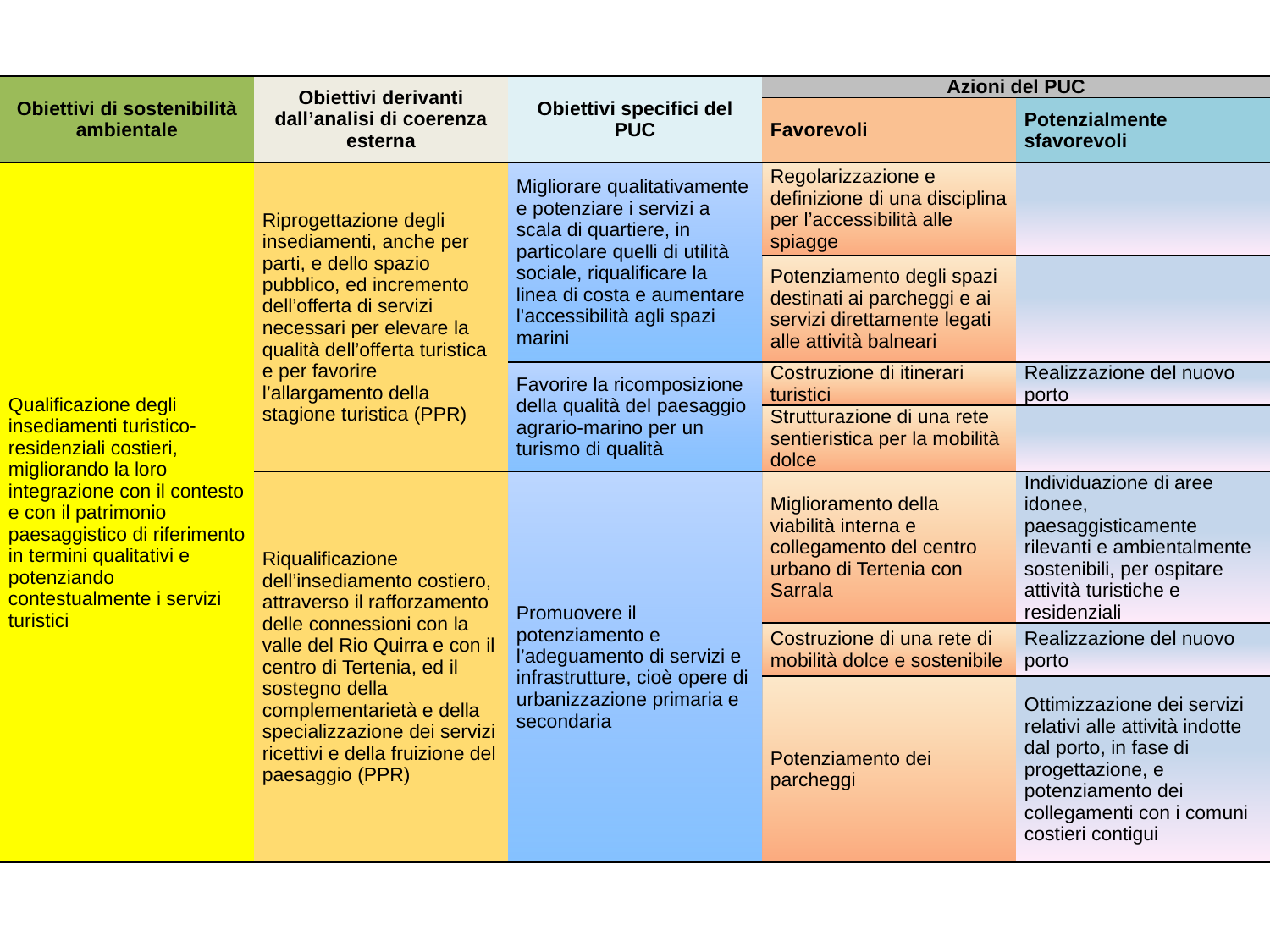

| Obiettivi di sostenibilità ambientale | Obiettivi derivanti dall’analisi di coerenza esterna | Obiettivi specifici del PUC | Azioni del PUC |  |
| --- | --- | --- | --- | --- |
|  |  |  | Favorevoli | Potenzialmente sfavorevoli |
| Qualificazione degli insediamenti turistico-residenziali costieri, migliorando la loro integrazione con il contesto e con il patrimonio paesaggistico di riferimento in termini qualitativi e potenziando contestualmente i servizi turistici | Riprogettazione degli insediamenti, anche per parti, e dello spazio pubblico, ed incremento dell’offerta di servizi necessari per elevare la qualità dell’offerta turistica e per favorire l’allargamento della stagione turistica (PPR) | Migliorare qualitativamente e potenziare i servizi a scala di quartiere, in particolare quelli di utilità sociale, riqualificare la linea di costa e aumentare l'accessibilità agli spazi marini | Regolarizzazione e definizione di una disciplina per l’accessibilità alle spiagge |  |
|  |  |  | Potenziamento degli spazi destinati ai parcheggi e ai servizi direttamente legati alle attività balneari |  |
|  |  | Favorire la ricomposizione della qualità del paesaggio agrario-marino per un turismo di qualità | Costruzione di itinerari turistici | Realizzazione del nuovo porto |
|  |  |  | Strutturazione di una rete sentieristica per la mobilità dolce |  |
|  | Riqualificazione dell’insediamento costiero, attraverso il rafforzamento delle connessioni con la valle del Rio Quirra e con il centro di Tertenia, ed il sostegno della complementarietà e della specializzazione dei servizi ricettivi e della fruizione del paesaggio (PPR) | Promuovere il potenziamento e l’adeguamento di servizi e infrastrutture, cioè opere di urbanizzazione primaria e secondaria | Miglioramento della viabilità interna e collegamento del centro urbano di Tertenia con Sarrala | Individuazione di aree idonee, paesaggisticamente rilevanti e ambientalmente sostenibili, per ospitare attività turistiche e residenziali |
|  |  |  | Costruzione di una rete di mobilità dolce e sostenibile | Realizzazione del nuovo porto |
|  |  |  | Potenziamento dei parcheggi | Ottimizzazione dei servizi relativi alle attività indotte dal porto, in fase di progettazione, e potenziamento dei collegamenti con i comuni costieri contigui |